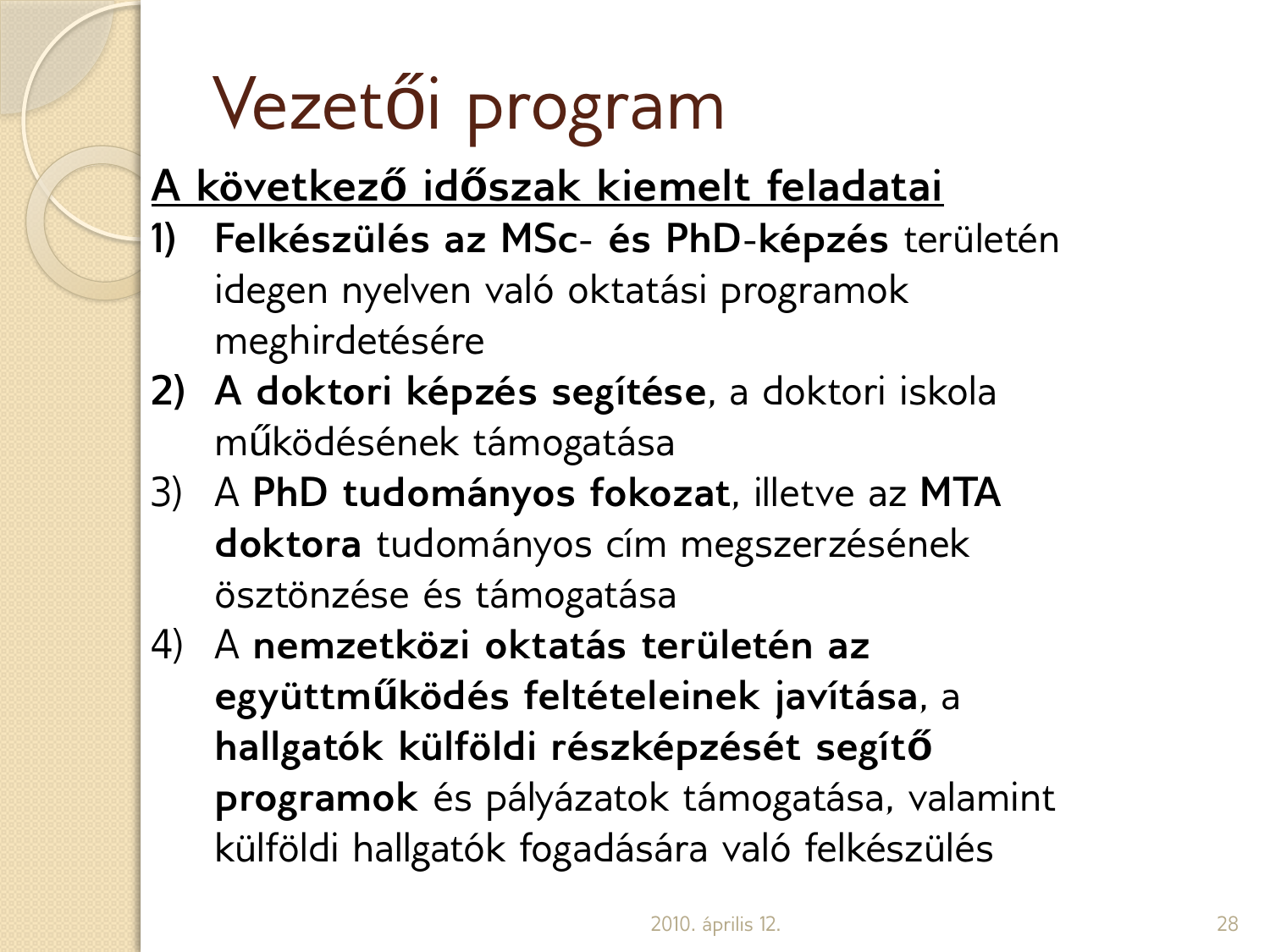

# Vezetői program
A következő időszak kiemelt feladatai
Felkészülés az MSc- és PhD-képzés területén idegen nyelven való oktatási programok meghirdetésére
A doktori képzés segítése, a doktori iskola működésének támogatása
A PhD tudományos fokozat, illetve az MTA doktora tudományos cím megszerzésének ösztönzése és támogatása
A nemzetközi oktatás területén az együttműködés feltételeinek javítása, a hallgatók külföldi részképzését segítő programok és pályázatok támogatása, valamint külföldi hallgatók fogadására való felkészülés
2010. április 12.
28